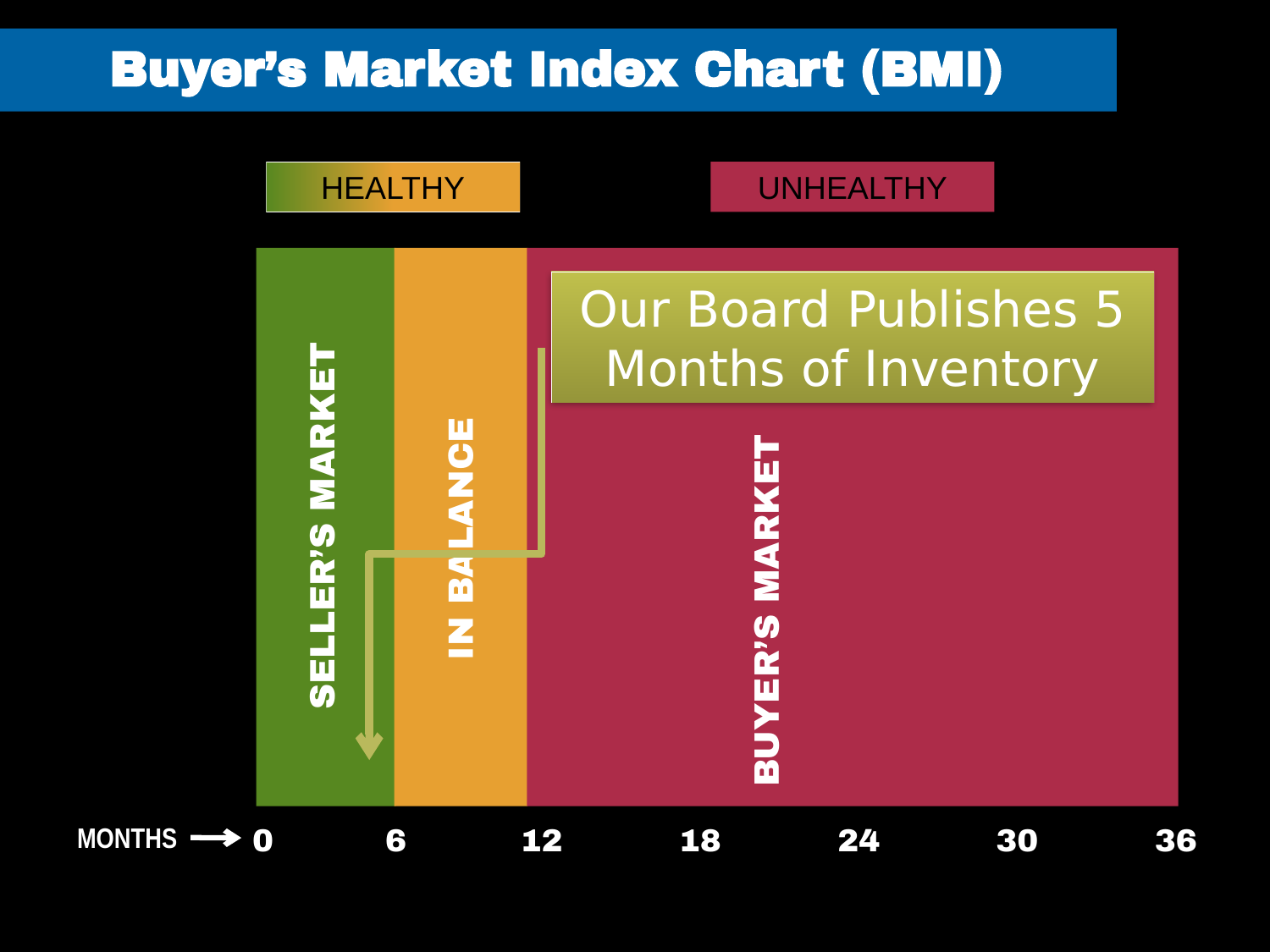

Buyer’s Market Index Chart (BMI)
HEALTHY
UNHEALTHY

Our Board Publishes 5 Months of Inventory
SELLER’S MARKET
IN BALANCE
BUYER’S MARKET
0
6
12
18
24
30
36
MONTHS